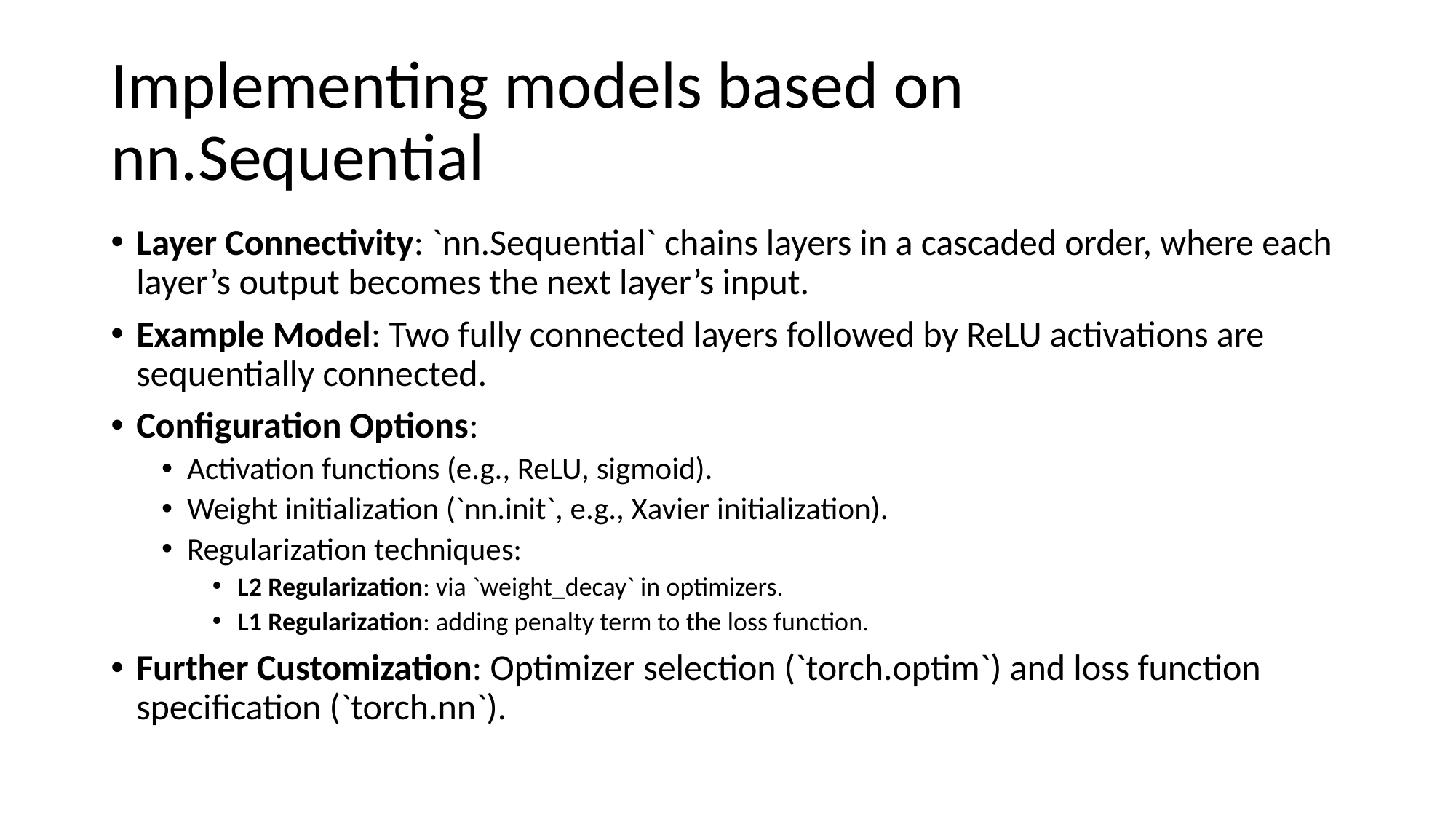

# Implementing models based on nn.Sequential
Layer Connectivity: `nn.Sequential` chains layers in a cascaded order, where each layer’s output becomes the next layer’s input.
Example Model: Two fully connected layers followed by ReLU activations are sequentially connected.
Configuration Options:
Activation functions (e.g., ReLU, sigmoid).
Weight initialization (`nn.init`, e.g., Xavier initialization).
Regularization techniques:
L2 Regularization: via `weight_decay` in optimizers.
L1 Regularization: adding penalty term to the loss function.
Further Customization: Optimizer selection (`torch.optim`) and loss function specification (`torch.nn`).